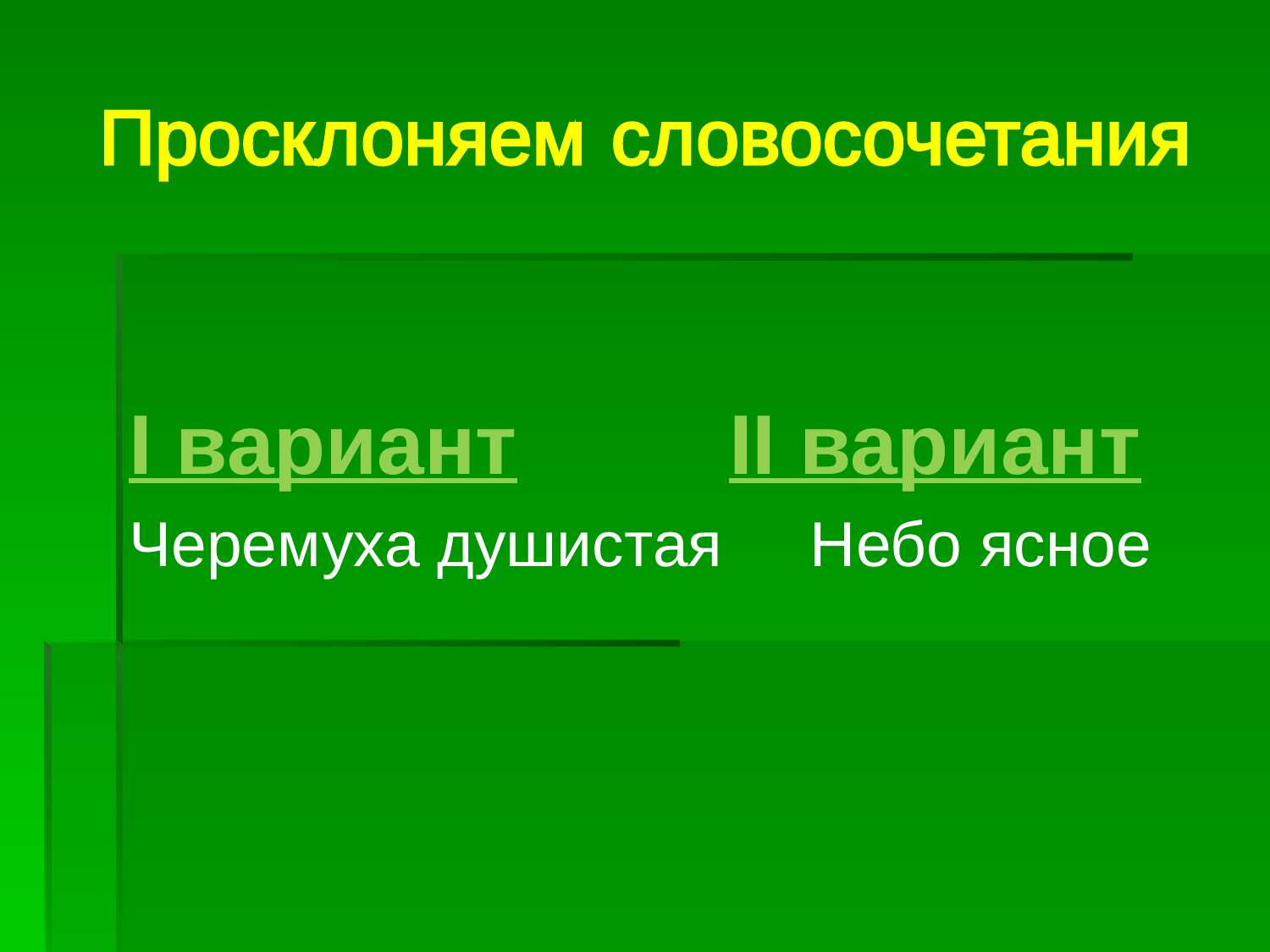

# Просклоняем словосочетания

I вариант         II вариант
Черемуха душистая     Небо ясное